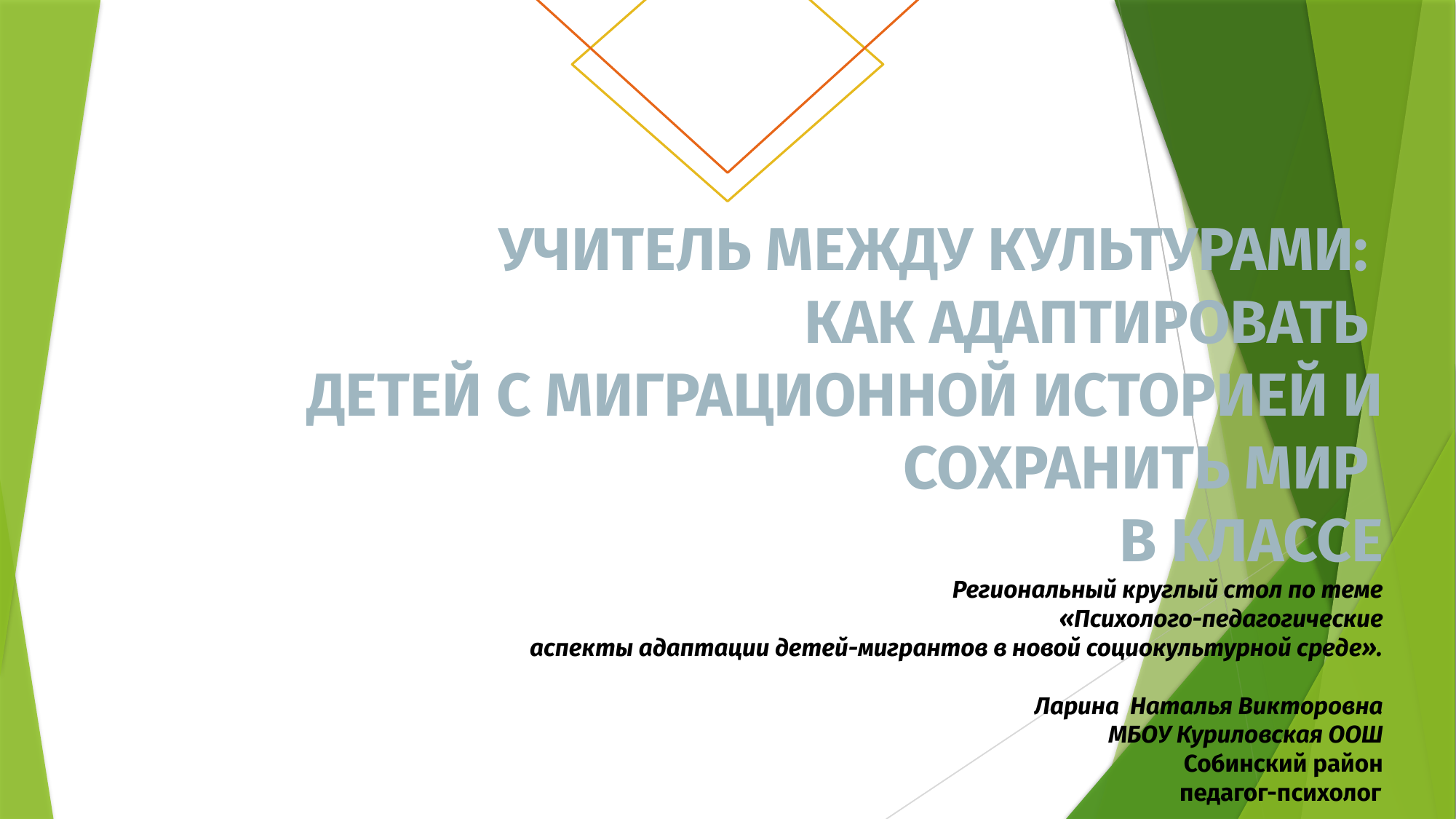

# УЧИТЕЛЬ МЕЖДУ КУЛЬТУРАМИ: КАК АДАПТИРОВАТЬ ДЕТЕЙ С МИГРАЦИОННОЙ ИСТОРИЕЙ И СОХРАНИТЬ МИР В КЛАССЕ Региональный круглый стол по теме «Психолого-педагогические аспекты адаптации детей-мигрантов в новой социокультурной среде». Ларина  Наталья Викторовна МБОУ Куриловская ООШ Собинский район педагог-психолог